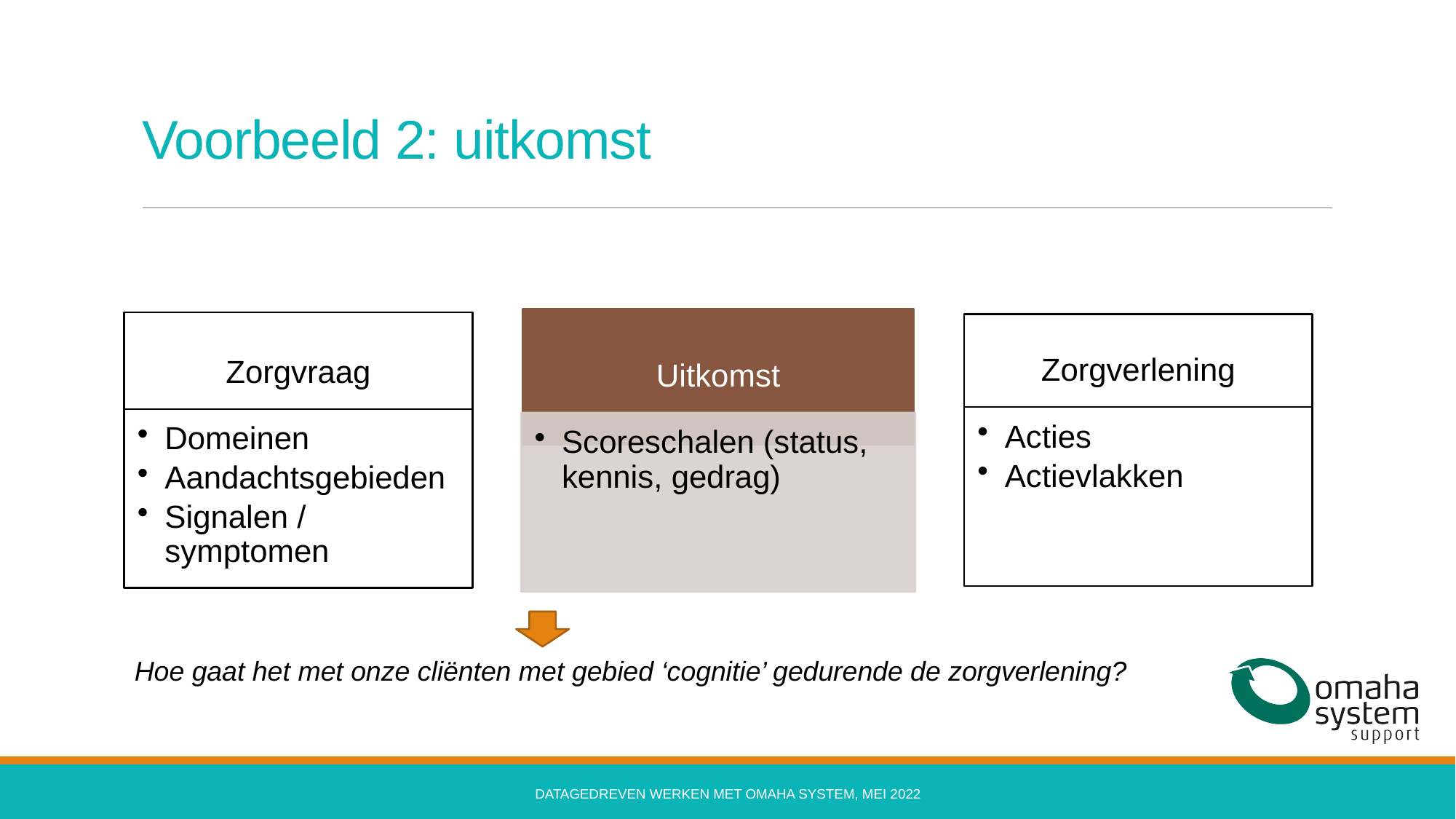

# Voorbeeld 2: uitkomst
Zorgvraag
Domeinen
Aandachtsgebieden
Signalen / symptomen
Uitkomst
Scoreschalen (status, kennis, gedrag)
Zorgverlening
Acties
Actievlakken

Hoe gaat het met onze cliënten met gebied ‘cognitie’ gedurende de zorgverlening?
Datagedreven werken met Omaha System, mei 2022